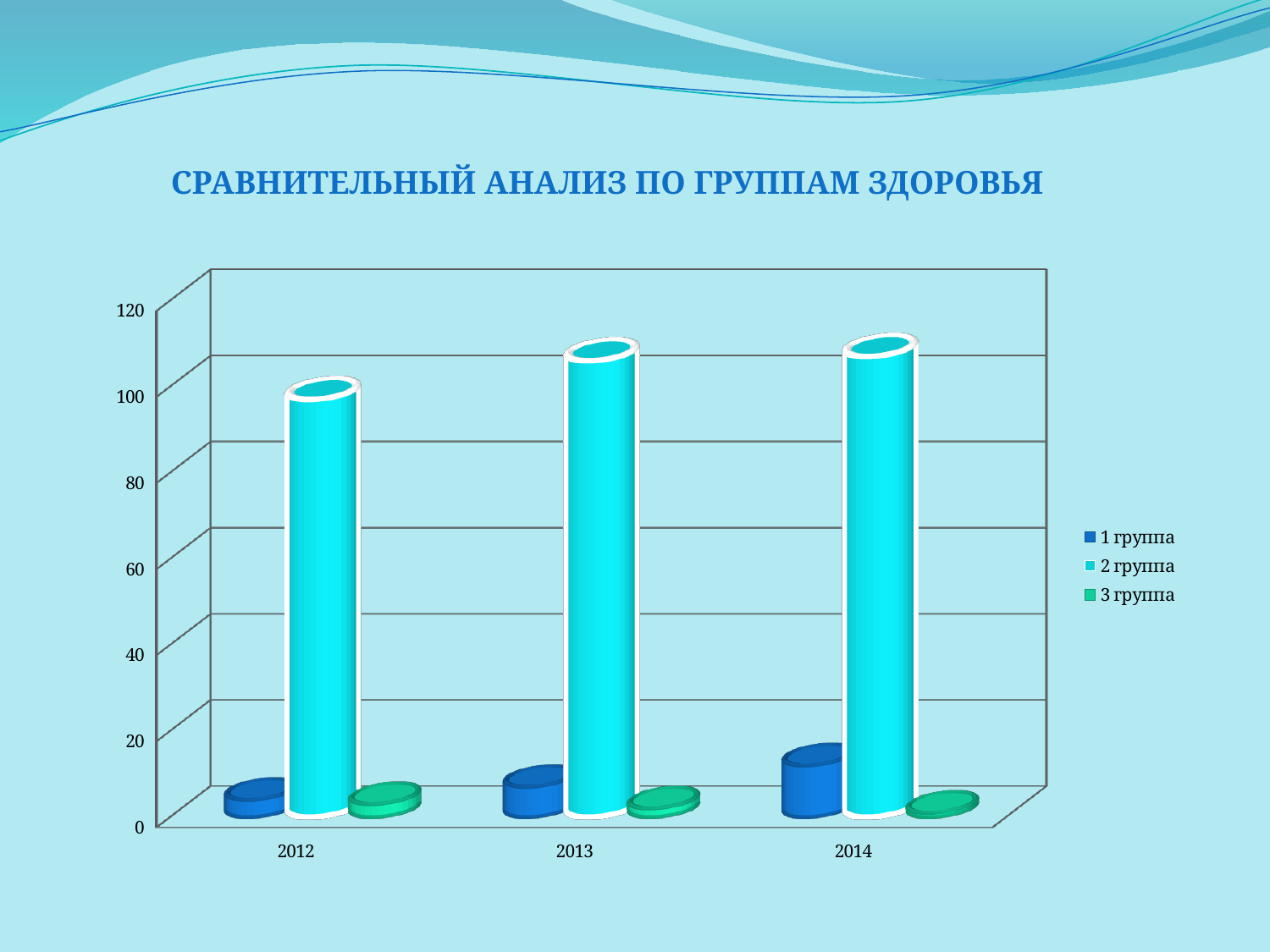

Сравнительный анализ по группам здоровья

[unsupported chart]